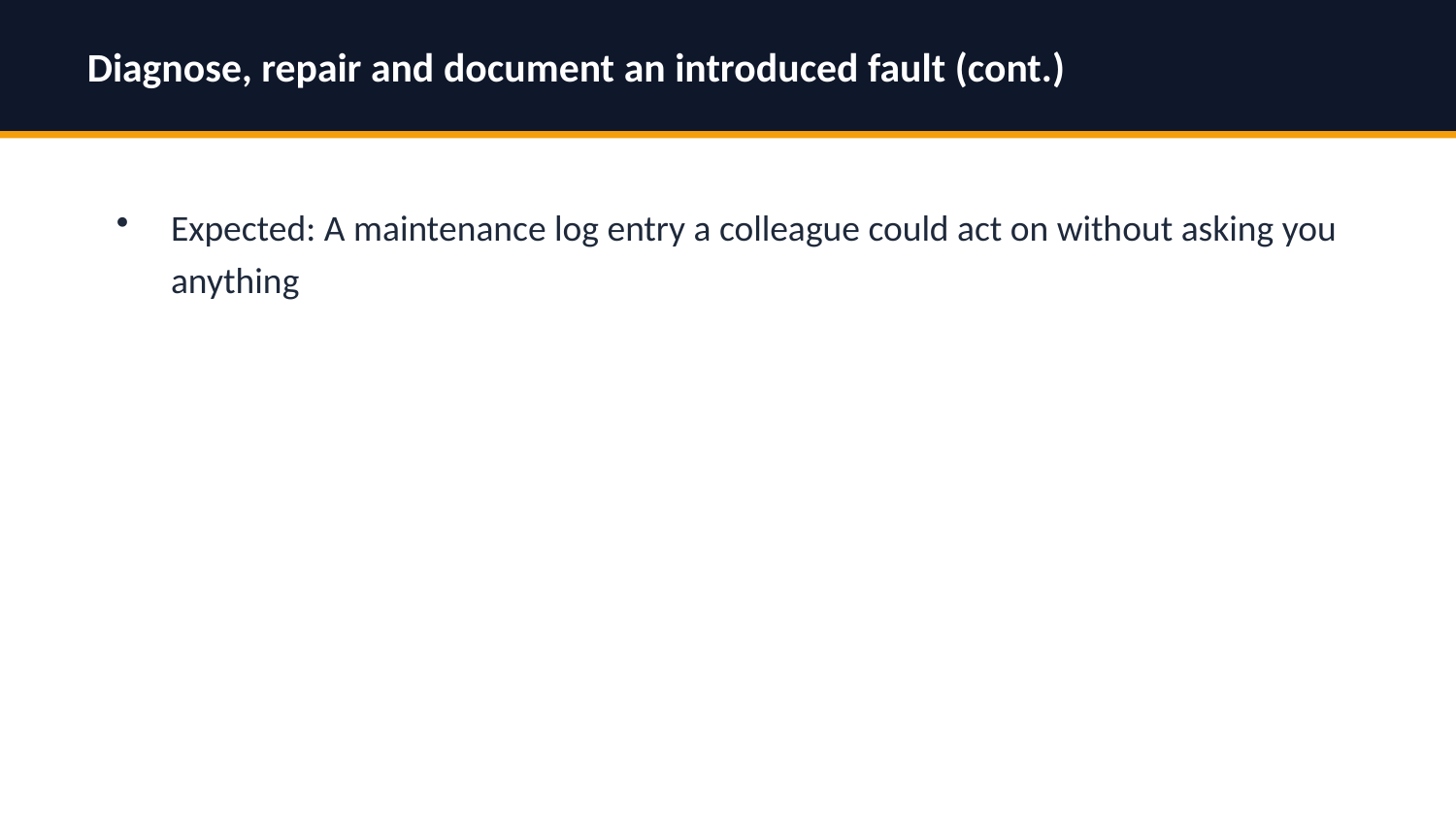

Diagnose, repair and document an introduced fault (cont.)

Expected: A maintenance log entry a colleague could act on without asking you anything